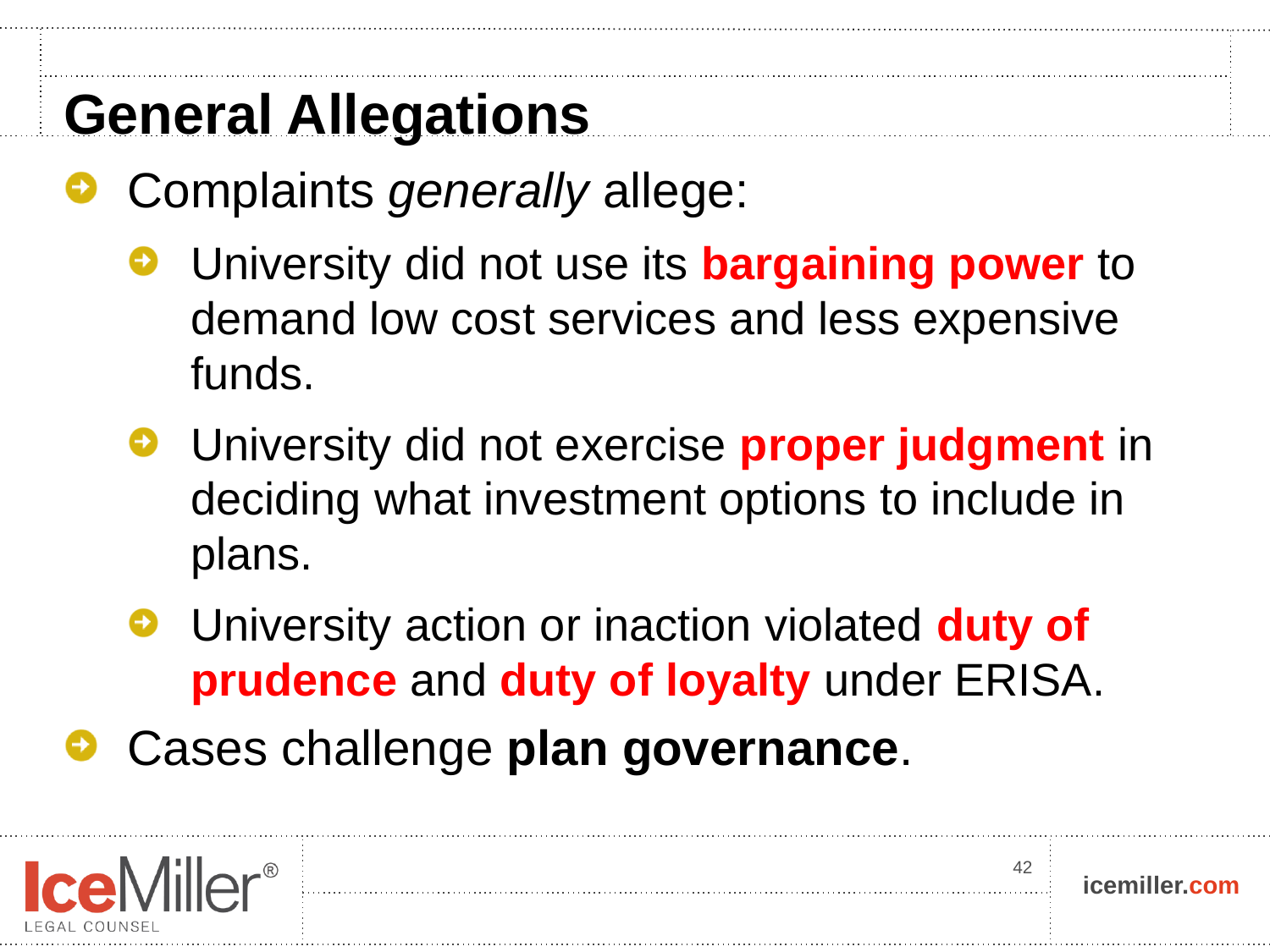

# General Allegations
Complaints generally allege:
University did not use its bargaining power to demand low cost services and less expensive funds.
University did not exercise proper judgment in deciding what investment options to include in plans.
University action or inaction violated duty of prudence and duty of loyalty under ERISA.
Cases challenge plan governance.

42